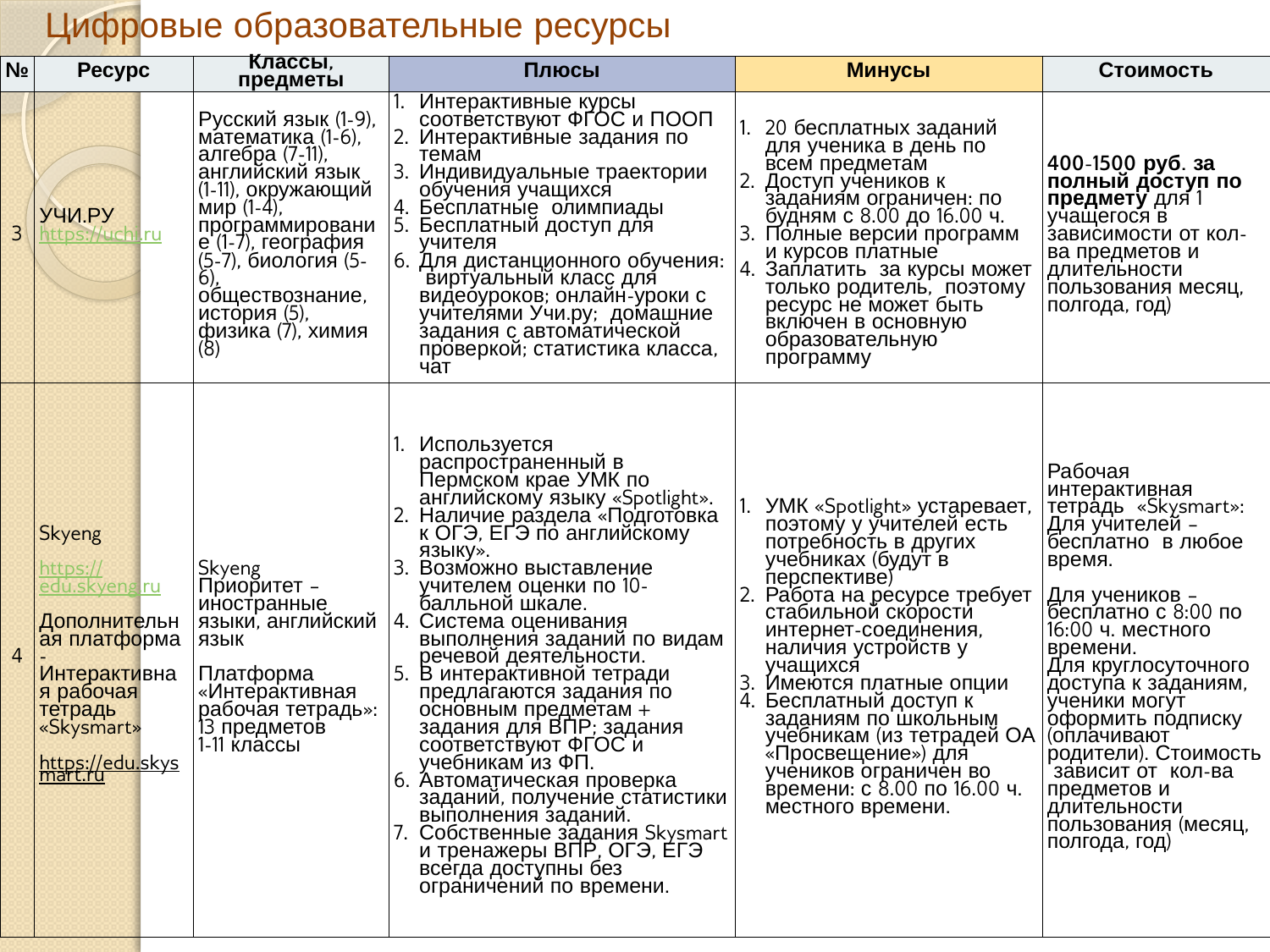

# Цифровые образовательные ресурсы
| № | Ресурс | Классы, предметы | Плюсы | Минусы | Стоимость |
| --- | --- | --- | --- | --- | --- |
| 3 | УЧИ.РУ https://uchi.ru | Русский язык (1-9), математика (1-6), алгебра (7-11), английский язык (1-11), окружающий мир (1-4), программирование (1-7), география (5-7), биология (5-6), обществознание, история (5), физика (7), химия (8) | Интерактивные курсы соответствуют ФГОС и ПООП Интерактивные задания по темам Индивидуальные траектории обучения учащихся Бесплатные олимпиады Бесплатный доступ для учителя Для дистанционного обучения: виртуальный класс для видеоуроков; онлайн-уроки с учителями Учи.ру; домашние задания с автоматической проверкой; статистика класса, чат | 20 бесплатных заданий для ученика в день по всем предметам Доступ учеников к заданиям ограничен: по будням с 8.00 до 16.00 ч. Полные версии программ и курсов платные Заплатить за курсы может только родитель, поэтому ресурс не может быть включен в основную образовательную программу | 400-1500 руб. за полный доступ по предмету для 1 учащегося в зависимости от кол-ва предметов и длительности пользования месяц, полгода, год) |
| 4 | Skyeng https://edu.skyeng.ru Дополнительная платформа -Интерактивная рабочая тетрадь «Skysmart» https://edu.skysmart.ru | Skyeng Приоритет – иностранные языки, английский язык Платформа «Интерактивная рабочая тетрадь»: 13 предметов 1-11 классы | Используется распространенный в Пермском крае УМК по английскому языку «Spotlight». Наличие раздела «Подготовка к ОГЭ, ЕГЭ по английскому языку». Возможно выставление учителем оценки по 10-балльной шкале. Система оценивания выполнения заданий по видам речевой деятельности. В интерактивной тетради предлагаются задания по основным предметам + задания для ВПР; задания соответствуют ФГОС и учебникам из ФП. Автоматическая проверка заданий, получение статистики выполнения заданий. Собственные задания Skysmart и тренажеры ВПР, ОГЭ, ЕГЭ всегда доступны без ограничений по времени. | УМК «Spotlight» устаревает, поэтому у учителей есть потребность в других учебниках (будут в перспективе) Работа на ресурсе требует стабильной скорости интернет-соединения, наличия устройств у учащихся Имеются платные опции Бесплатный доступ к заданиям по школьным учебникам (из тетрадей ОА «Просвещение») для учеников ограничен во времени: с 8.00 по 16.00 ч. местного времени. | Рабочая интерактивная тетрадь «Skysmart»: Для учителей – бесплатно в любое время. Для учеников – бесплатно с 8:00 по 16:00 ч. местного времени. Для круглосуточного доступа к заданиям, ученики могут оформить подписку (оплачивают родители). Стоимость зависит от кол-ва предметов и длительности пользования (месяц, полгода, год) |